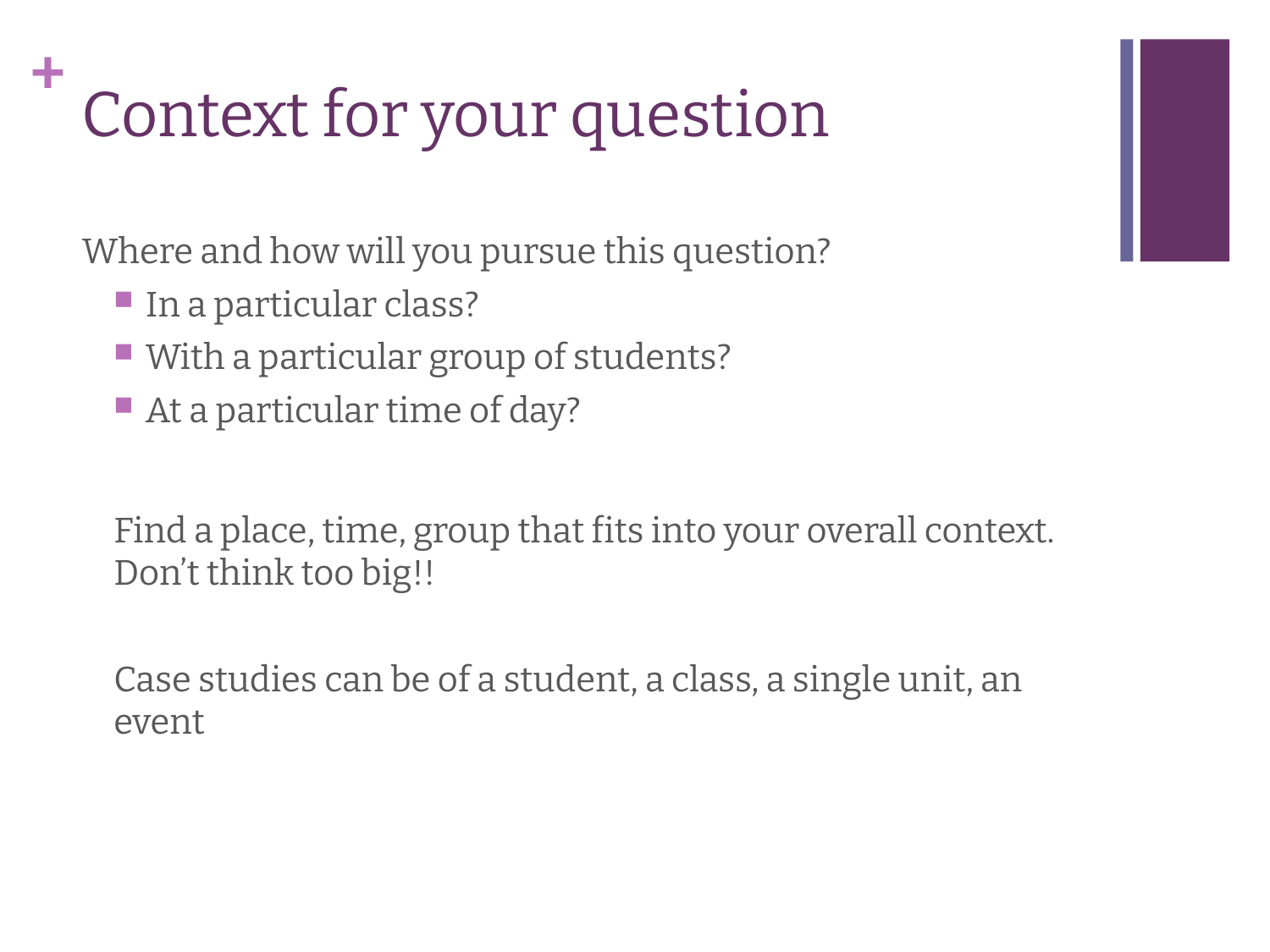

# Context for your question
Where and how will you pursue this question?
In a particular class?
With a particular group of students?
At a particular time of day?

Find a place, time, group that fits into your overall context.  Don’t think too big!!

Case studies can be of a student, a class, a single unit, an event